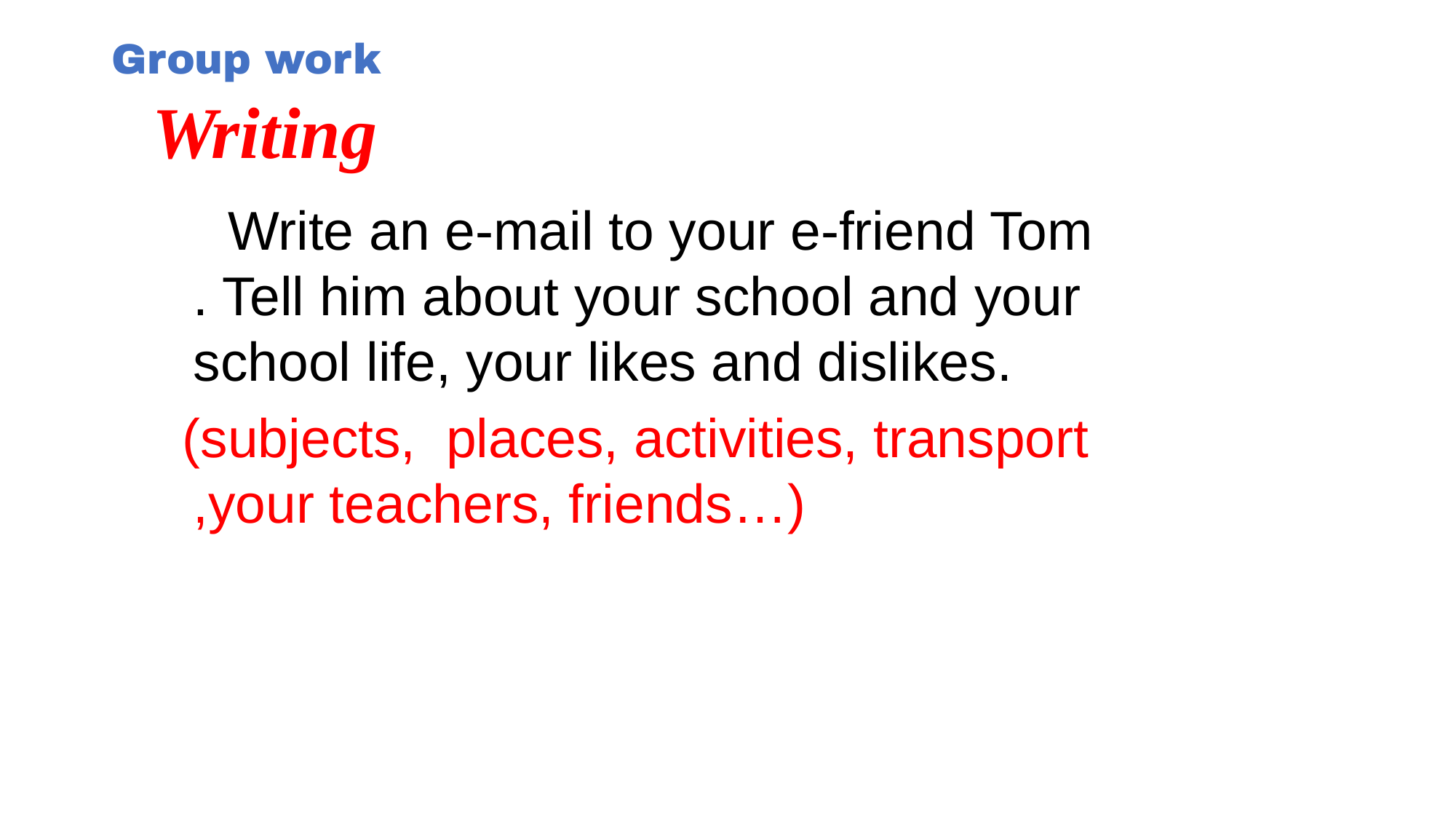

Group work
Writing
     Write an e-mail to your e-friend Tom . Tell him about your school and your school life, your likes and dislikes.
  (subjects,  places, activities, transport ,your teachers, friends…)